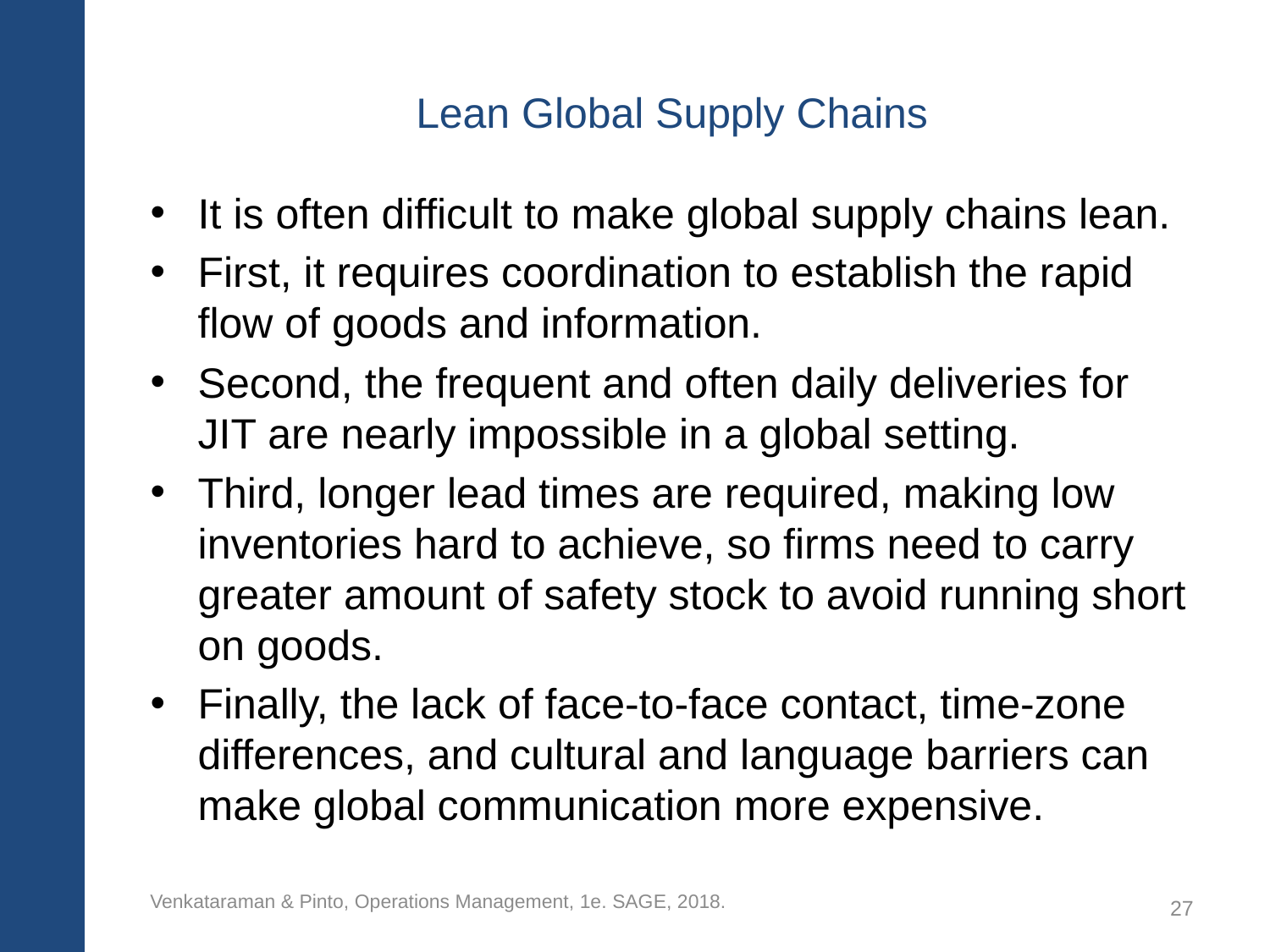

# Lean Global Supply Chains
It is often difficult to make global supply chains lean.
First, it requires coordination to establish the rapid flow of goods and information.
Second, the frequent and often daily deliveries for JIT are nearly impossible in a global setting.
Third, longer lead times are required, making low inventories hard to achieve, so firms need to carry greater amount of safety stock to avoid running short on goods.
Finally, the lack of face-to-face contact, time-zone differences, and cultural and language barriers can make global communication more expensive.
Venkataraman & Pinto, Operations Management, 1e. SAGE, 2018.
27